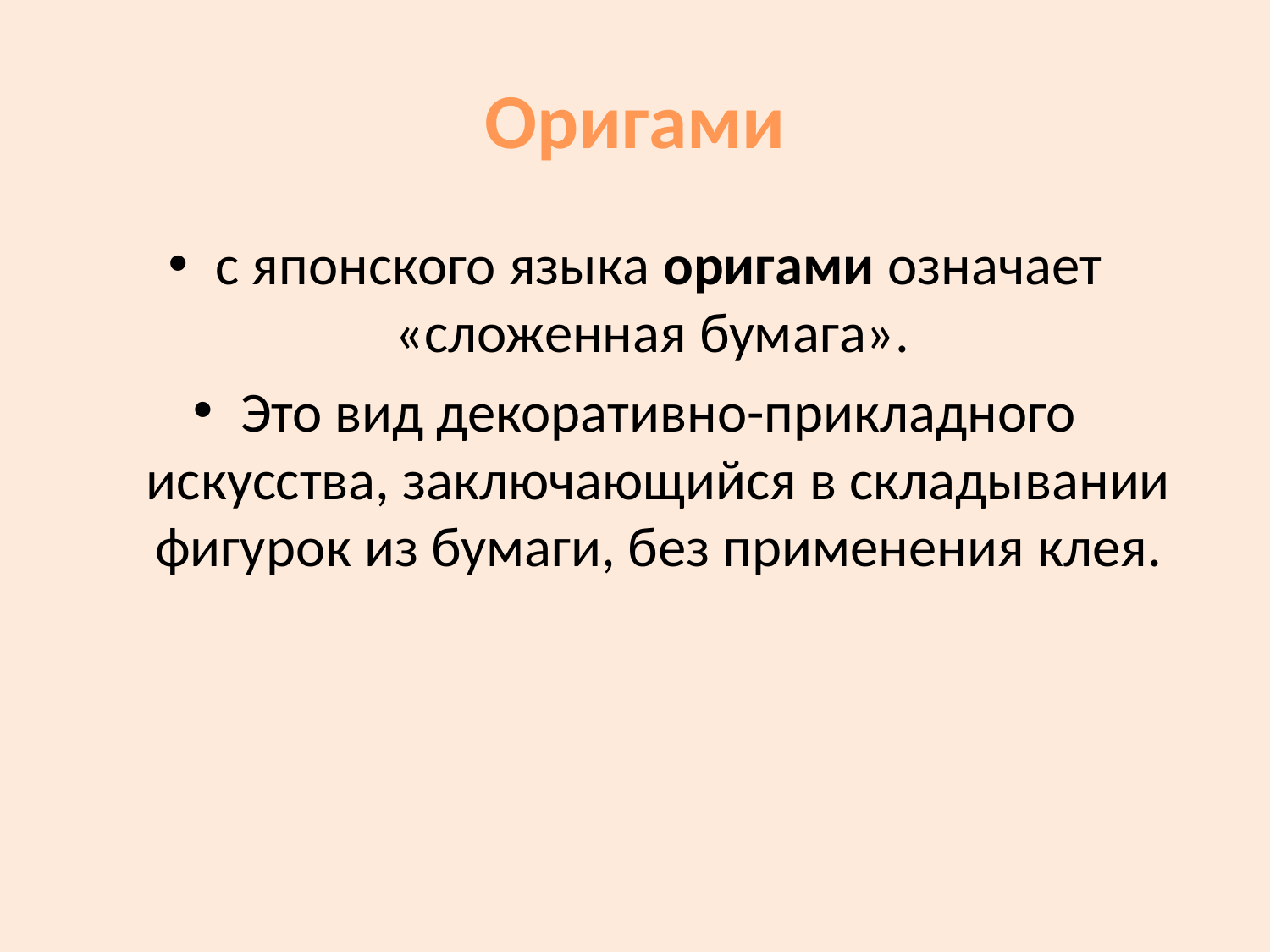

# Оригами
с японского языка оригами означает «сложенная бумага».
Это вид декоративно-прикладного искусства, заключающийся в складывании фигурок из бумаги, без применения клея.